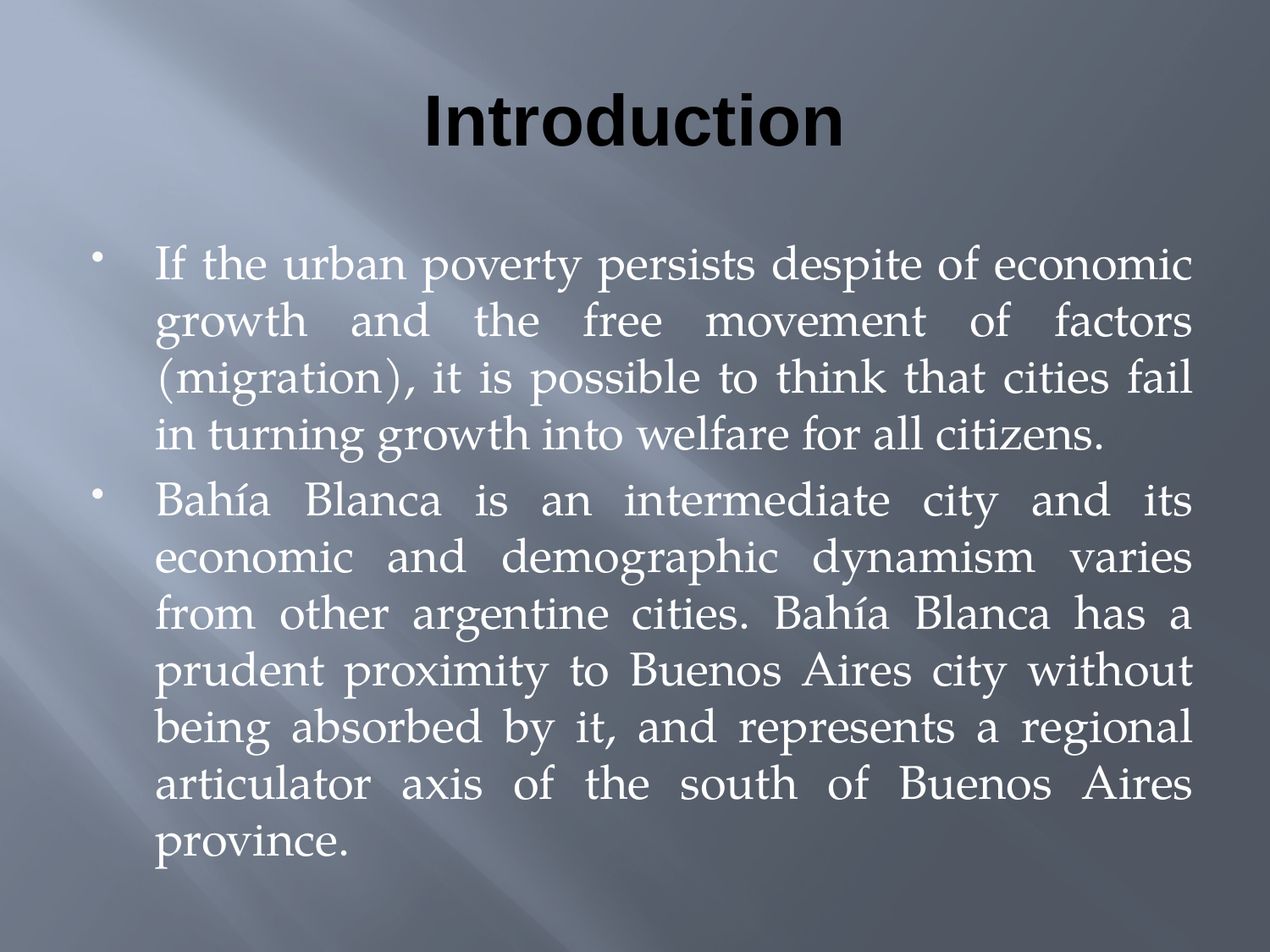

# Introduction
If the urban poverty persists despite of economic growth and the free movement of factors (migration), it is possible to think that cities fail in turning growth into welfare for all citizens.
Bahía Blanca is an intermediate city and its economic and demographic dynamism varies from other argentine cities. Bahía Blanca has a prudent proximity to Buenos Aires city without being absorbed by it, and represents a regional articulator axis of the south of Buenos Aires province.